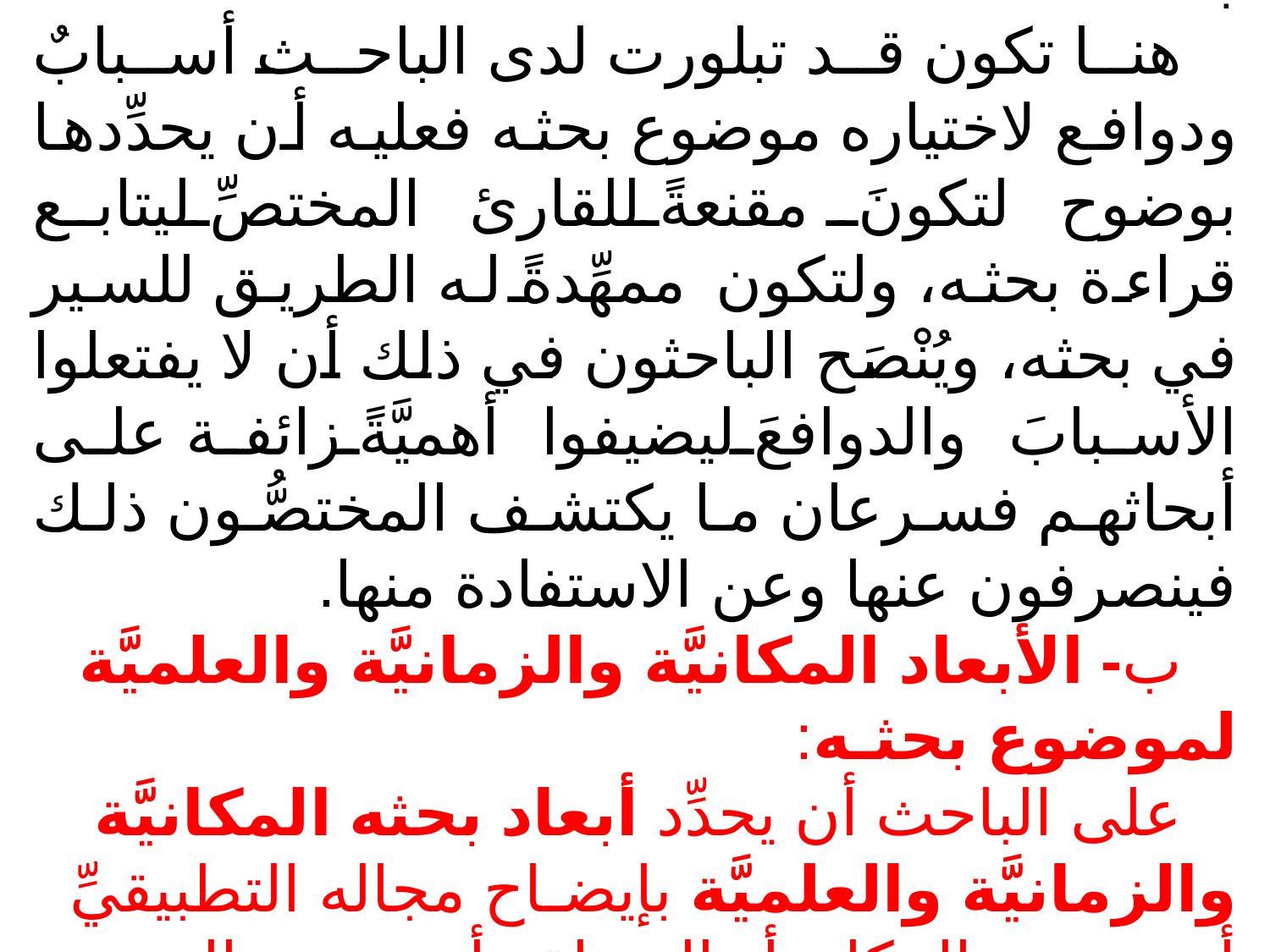

أ - تحديد دوافع اختيار الباحث  لموضوع بحثـه :
هنا تكون قد تبلورت لدى الباحث أسبابٌ ودوافع لاختياره موضوع بحثه فعليه أن يحدِّدها بوضوح لتكونَ مقنعةً للقارئ المختصِّ ليتابع قراءة بحثه، ولتكون ممهِّدةً له الطريق للسير في بحثه، ويُنْصَح الباحثون في ذلك أن لا يفتعلوا الأسبابَ والدوافعَ ليضيفوا أهميَّةً زائفة على أبحاثهم فسرعان ما يكتشف المختصُّون ذلك فينصرفون عنها وعن الاستفادة منها.
ب- الأبعاد المكانيَّة والزمانيَّة والعلميَّة لموضوع بحثـه:
على الباحث أن يحدِّد أبعاد بحثه المكانيَّة والزمانيَّة والعلميَّة بإيضـاح مجاله التطبيقيِّ أي بتحديد المكان أو المنطقة أو مجتمع البحث ومفرداته.